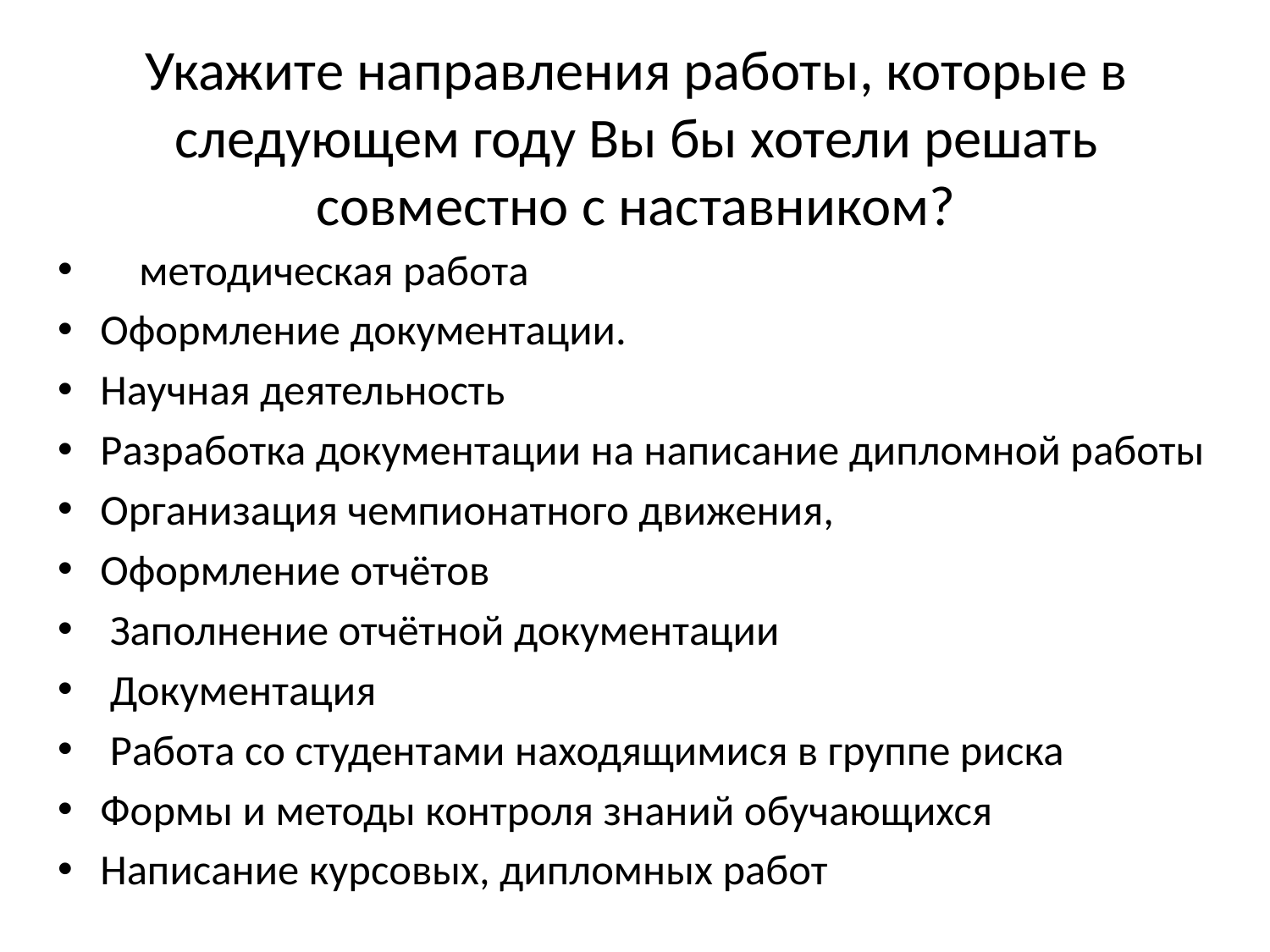

# Укажите направления работы, которые в следующем году Вы бы хотели решать совместно с наставником?
    методическая работа
Оформление документации.
Научная деятельность
Разработка документации на написание дипломной работы
Организация чемпионатного движения,
Оформление отчётов
 Заполнение отчётной документации
 Документация
 Работа со студентами находящимися в группе риска
Формы и методы контроля знаний обучающихся
Написание курсовых, дипломных работ